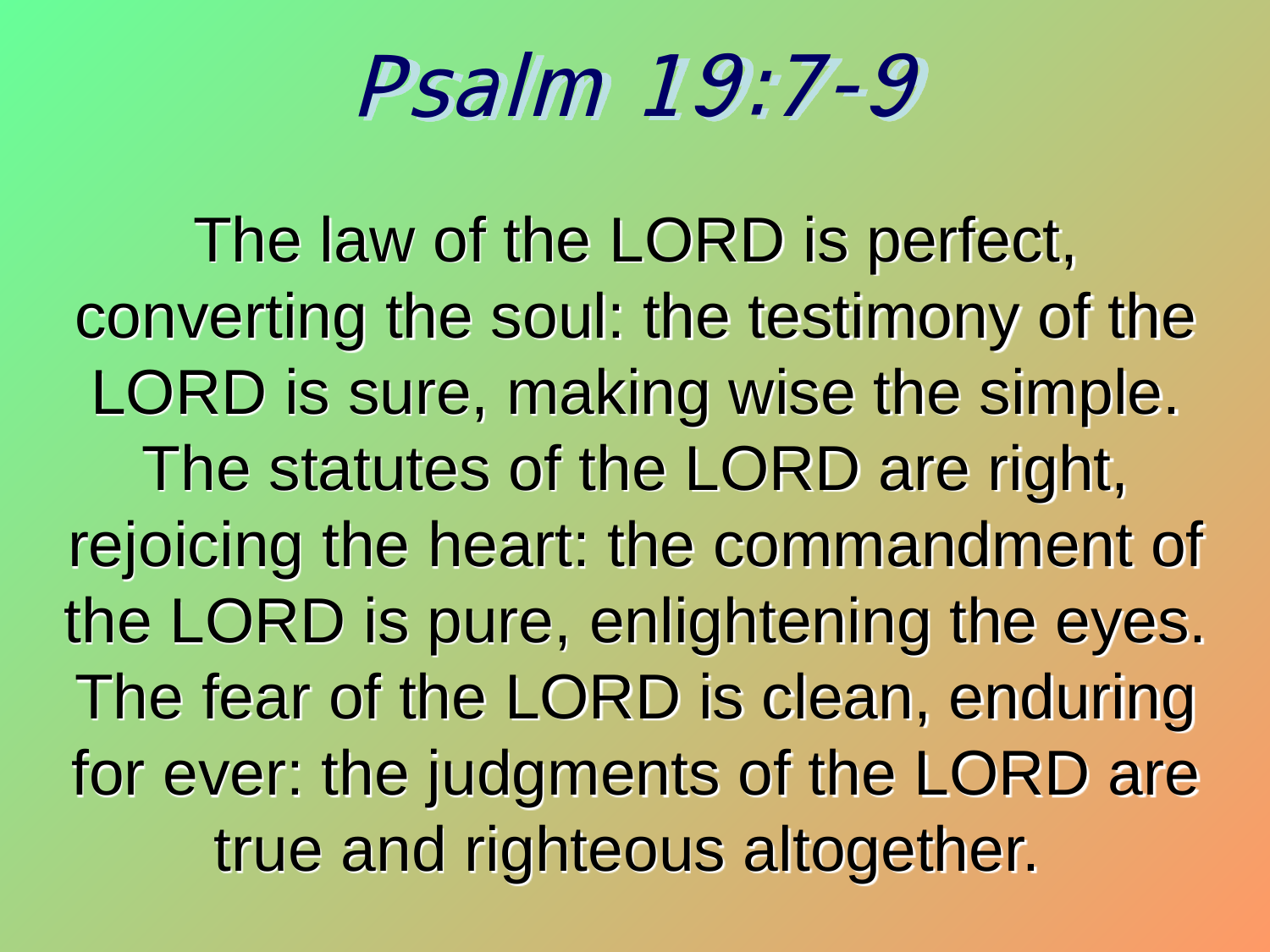

Psalm 19:7-9
The law of the LORD is perfect, converting the soul: the testimony of the LORD is sure, making wise the simple. The statutes of the LORD are right, rejoicing the heart: the commandment of the LORD is pure, enlightening the eyes. The fear of the LORD is clean, enduring for ever: the judgments of the LORD are true and righteous altogether.